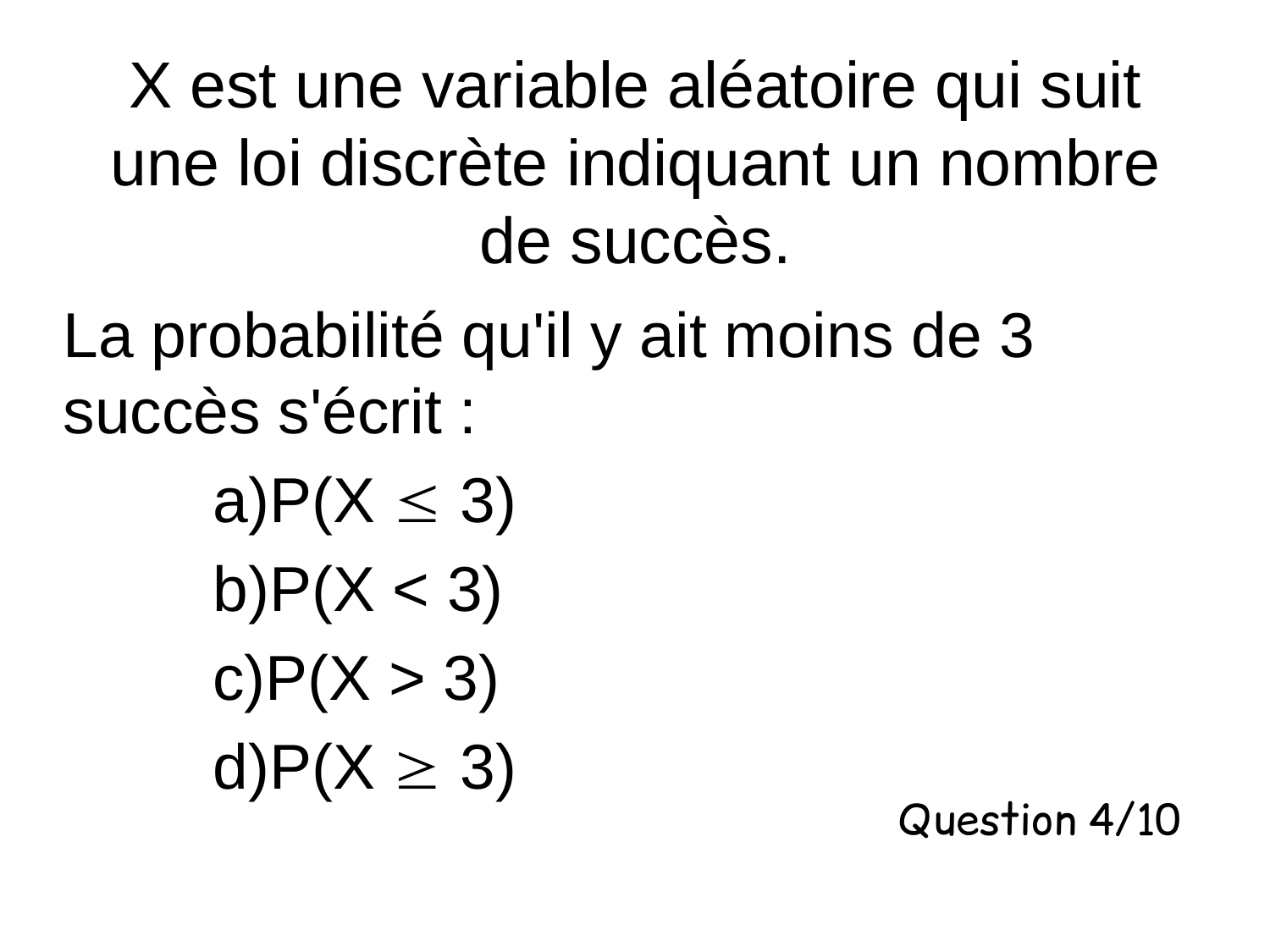

X est une variable aléatoire qui suit une loi discrète indiquant un nombre de succès.
La probabilité qu'il y ait moins de 3 succès s'écrit :
P(X ≤ 3)
P(X < 3)
P(X > 3)
P(X ≥ 3)
Question 4/10